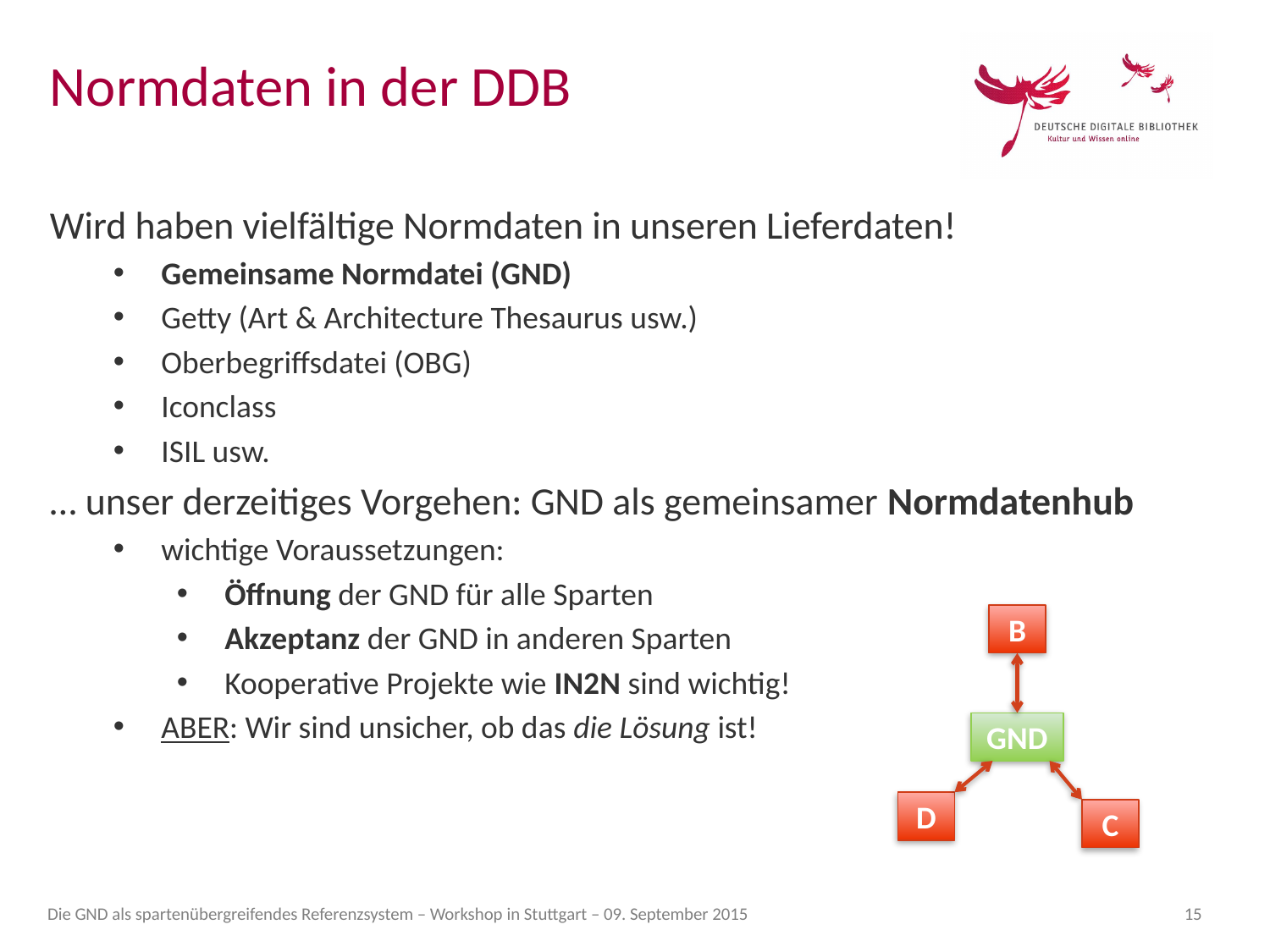

Normdaten in der DDB
Wird haben vielfältige Normdaten in unseren Lieferdaten!
Gemeinsame Normdatei (GND)
Getty (Art & Architecture Thesaurus usw.)
Oberbegriffsdatei (OBG)
Iconclass
ISIL usw.
… unser derzeitiges Vorgehen: GND als gemeinsamer Normdatenhub
wichtige Voraussetzungen:
Öffnung der GND für alle Sparten
Akzeptanz der GND in anderen Sparten
Kooperative Projekte wie IN2N sind wichtig!
ABER: Wir sind unsicher, ob das die Lösung ist!
B
GND
D
C